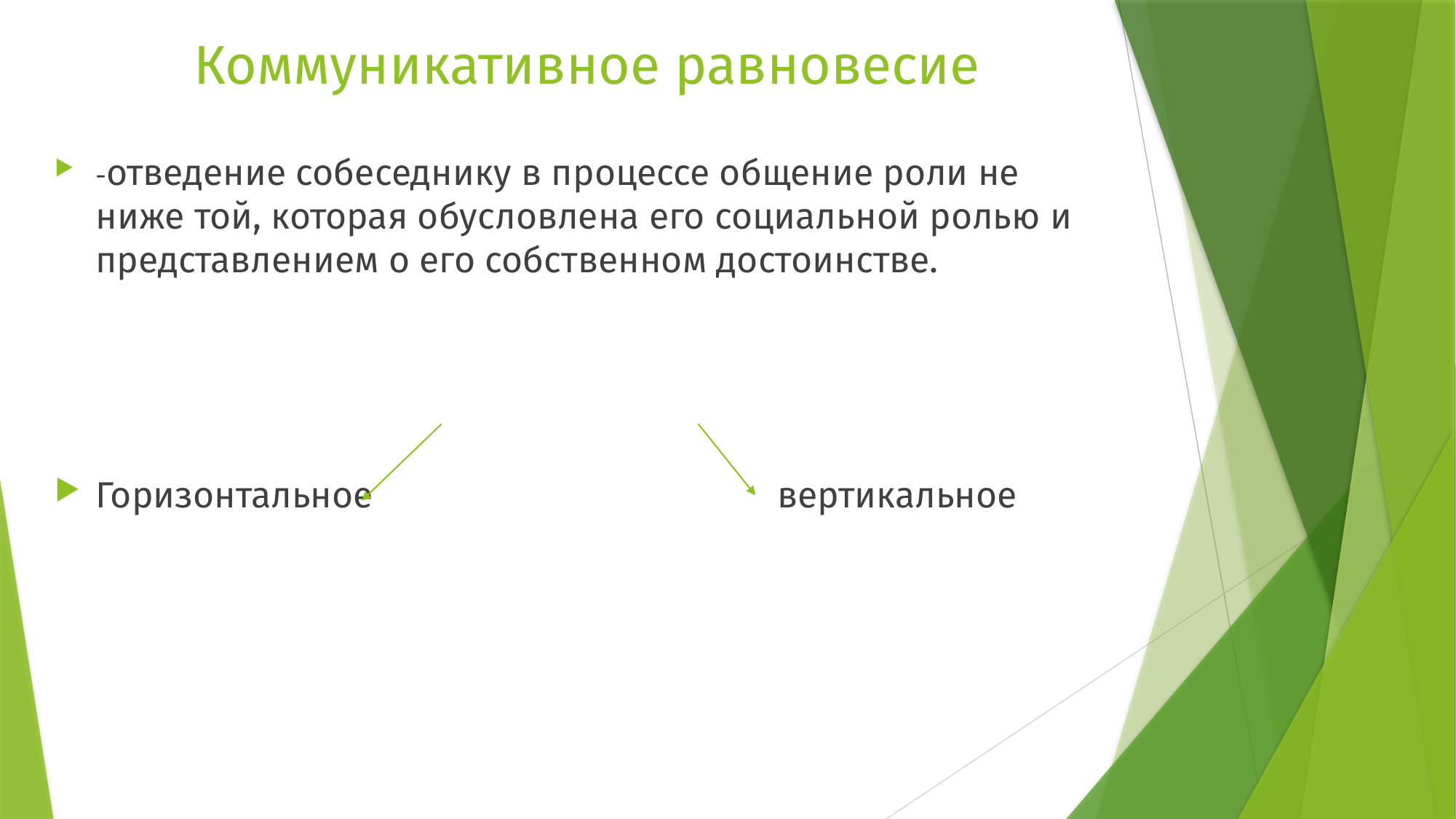

# Коммуникативное равновесие
-отведение собеседнику в процессе общение роли не ниже той, которая обусловлена его социальной ролью и представлением о его собственном достоинстве.

Горизонтальное                                          вертикальное